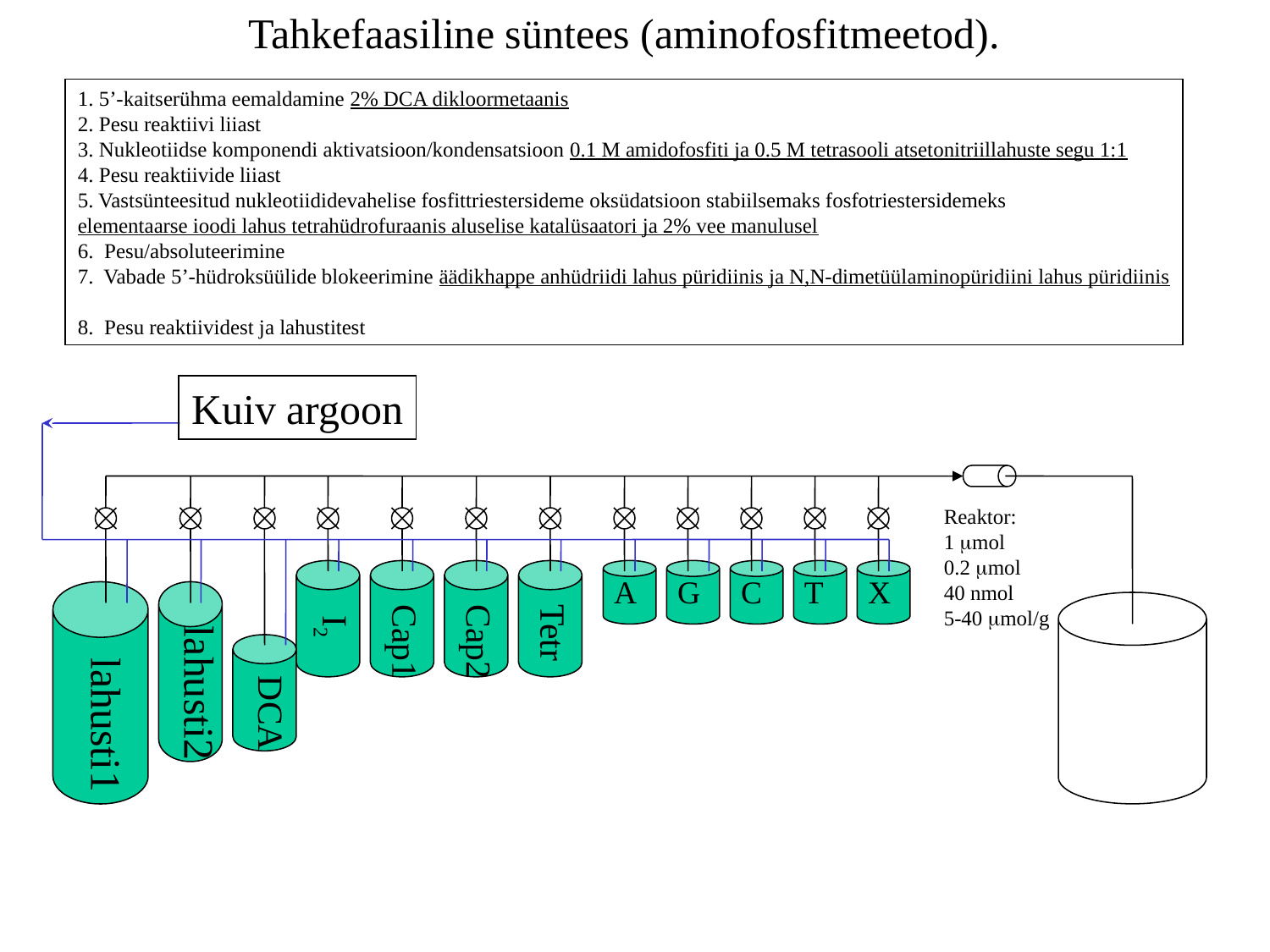

Tahkefaasiline süntees (aminofosfitmeetod).
1. 5’-kaitserühma eemaldamine 2% DCA dikloormetaanis
2. Pesu reaktiivi liiast
3. Nukleotiidse komponendi aktivatsioon/kondensatsioon 0.1 M amidofosfiti ja 0.5 M tetrasooli atsetonitriillahuste segu 1:1
4. Pesu reaktiivide liiast
5. Vastsünteesitud nukleotiididevahelise fosfittriestersideme oksüdatsioon stabiilsemaks fosfotriestersidemeks
elementaarse ioodi lahus tetrahüdrofuraanis aluselise katalüsaatori ja 2% vee manulusel
6.  Pesu/absoluteerimine
7.  Vabade 5’-hüdroksüülide blokeerimine äädikhappe anhüdriidi lahus püridiinis ja N,N-dimetüülaminopüridiini lahus püridiinis
8.  Pesu reaktiividest ja lahustitest
Kuiv argoon

Reaktor:
1 μmol
0.2 μmol
40 nmol
5-40 μmol/g

A
G
C
T
X

Cap1
Cap2
Tetr

I2
lahusti2

lahusti1
DCA